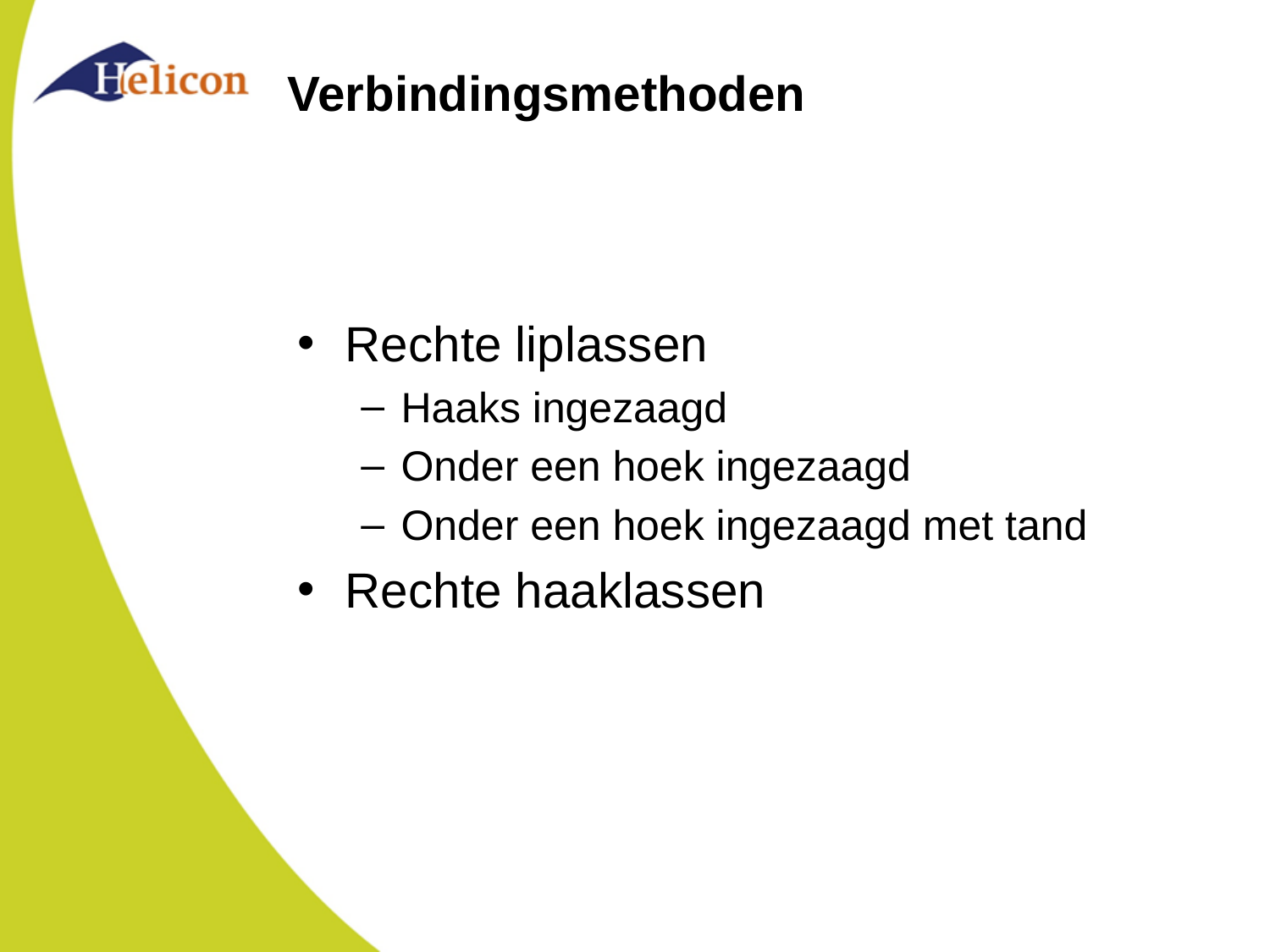

# Verbindingsmethoden
Rechte liplassen
Haaks ingezaagd
Onder een hoek ingezaagd
Onder een hoek ingezaagd met tand
Rechte haaklassen